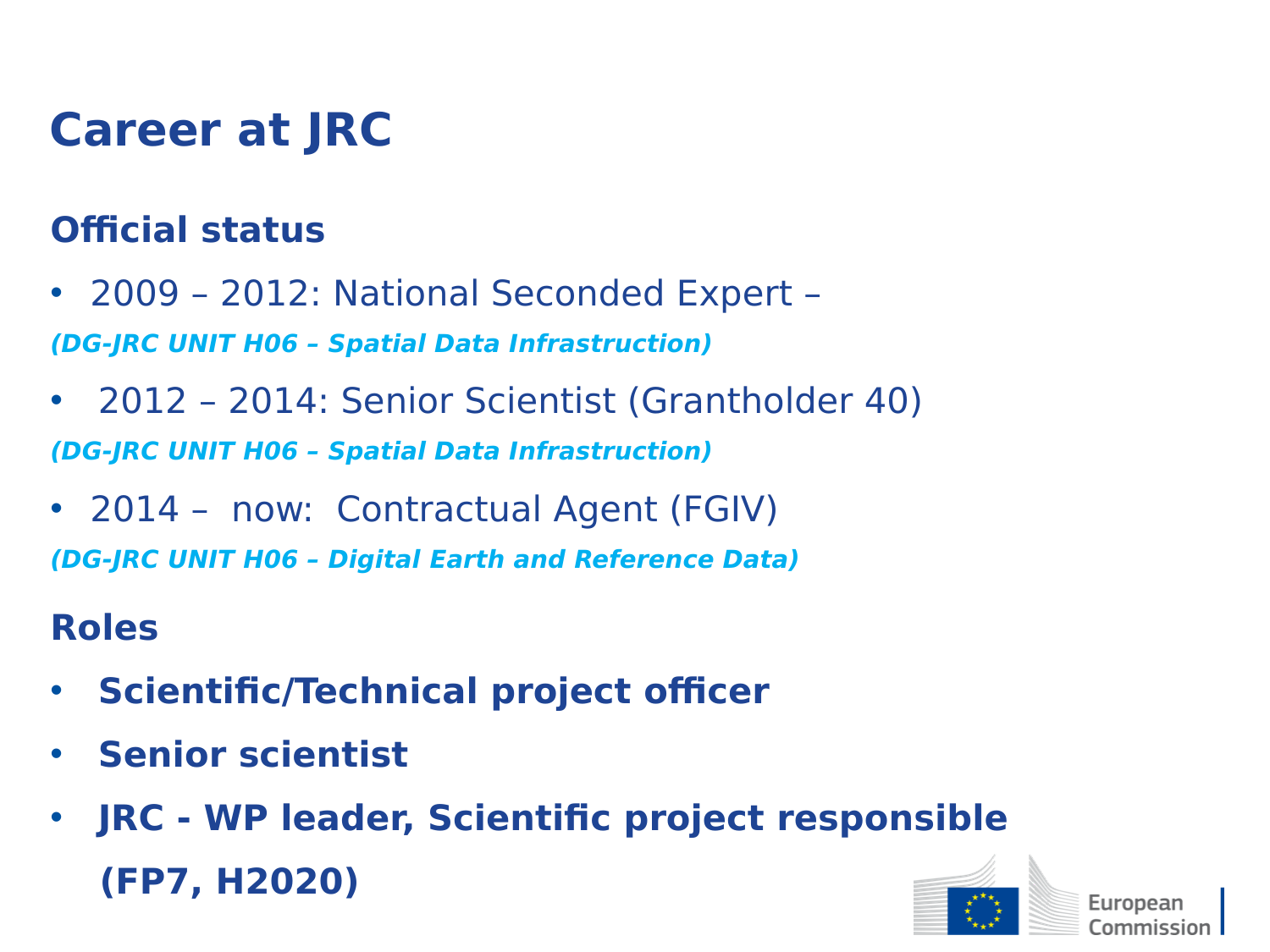

Career at JRC
Official status
2009 – 2012: National Seconded Expert –
(DG-JRC UNIT H06 – Spatial Data Infrastruction)
2012 – 2014: Senior Scientist (Grantholder 40)
(DG-JRC UNIT H06 – Spatial Data Infrastruction)
2014 –  now:  Contractual Agent (FGIV)
(DG-JRC UNIT H06 – Digital Earth and Reference Data)
Roles
Scientific/Technical project officer
Senior scientist
JRC - WP leader, Scientific project responsible
    (FP7, H2020)